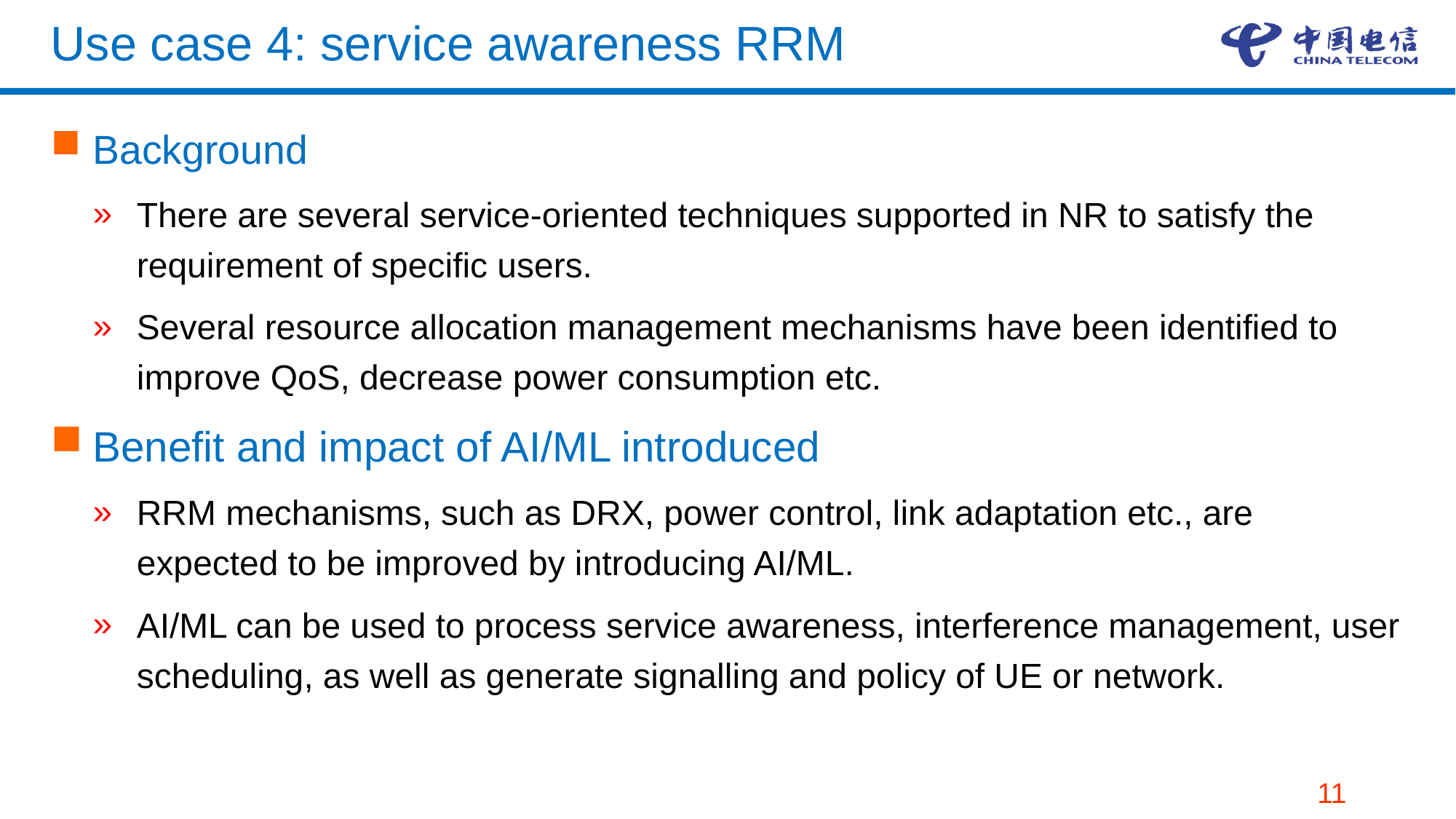

# Use case 4: service awareness RRM
Background
There are several service-oriented techniques supported in NR to satisfy the requirement of specific users.
Several resource allocation management mechanisms have been identified to improve QoS, decrease power consumption etc.
Benefit and impact of AI/ML introduced
RRM mechanisms, such as DRX, power control, link adaptation etc., are expected to be improved by introducing AI/ML.
AI/ML can be used to process service awareness, interference management, user scheduling, as well as generate signalling and policy of UE or network.

11